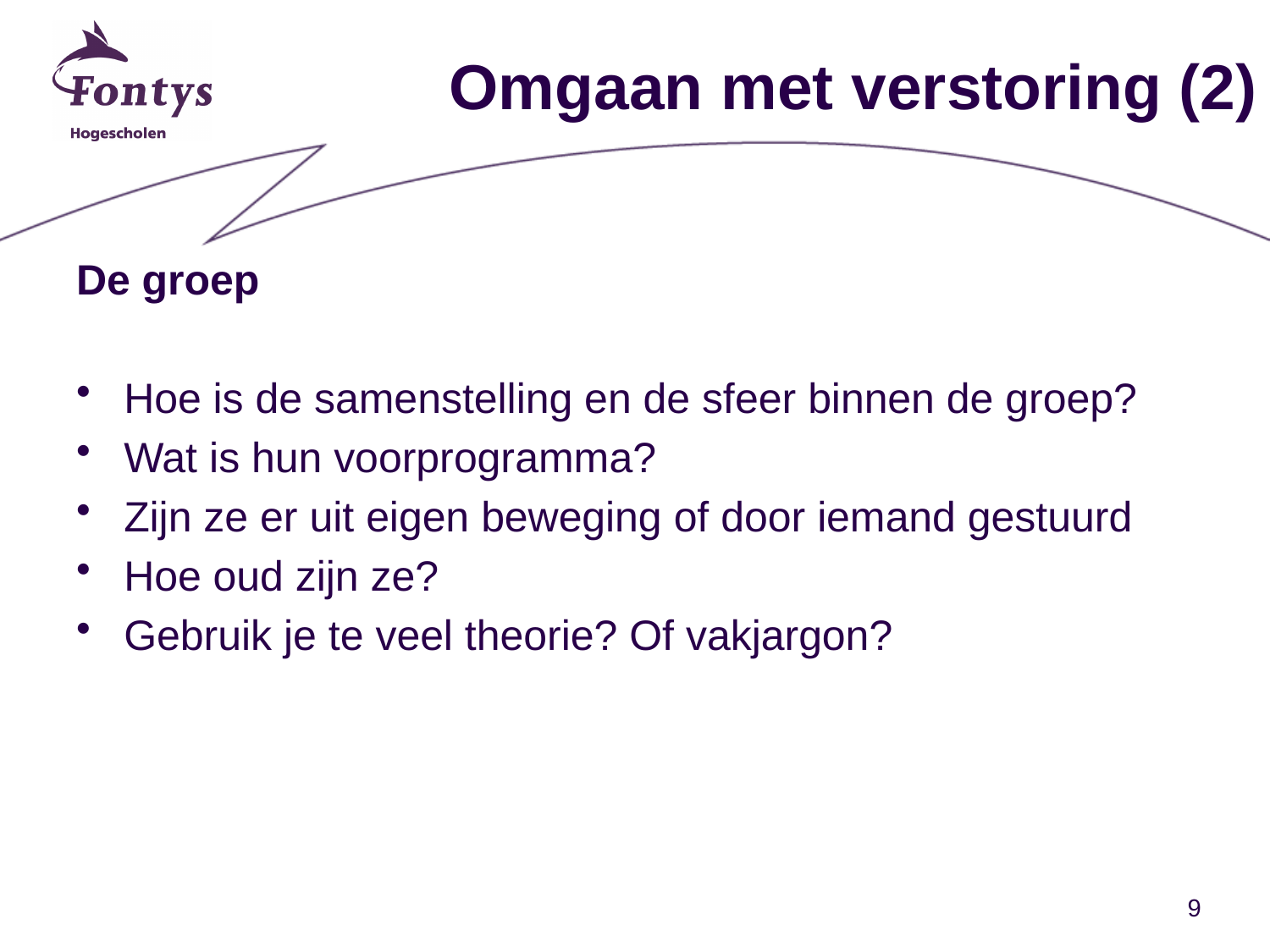

# Omgaan met verstoring (2)
De groep

Hoe is de samenstelling en de sfeer binnen de groep?
Wat is hun voorprogramma?
Zijn ze er uit eigen beweging of door iemand gestuurd
Hoe oud zijn ze?
Gebruik je te veel theorie? Of vakjargon?